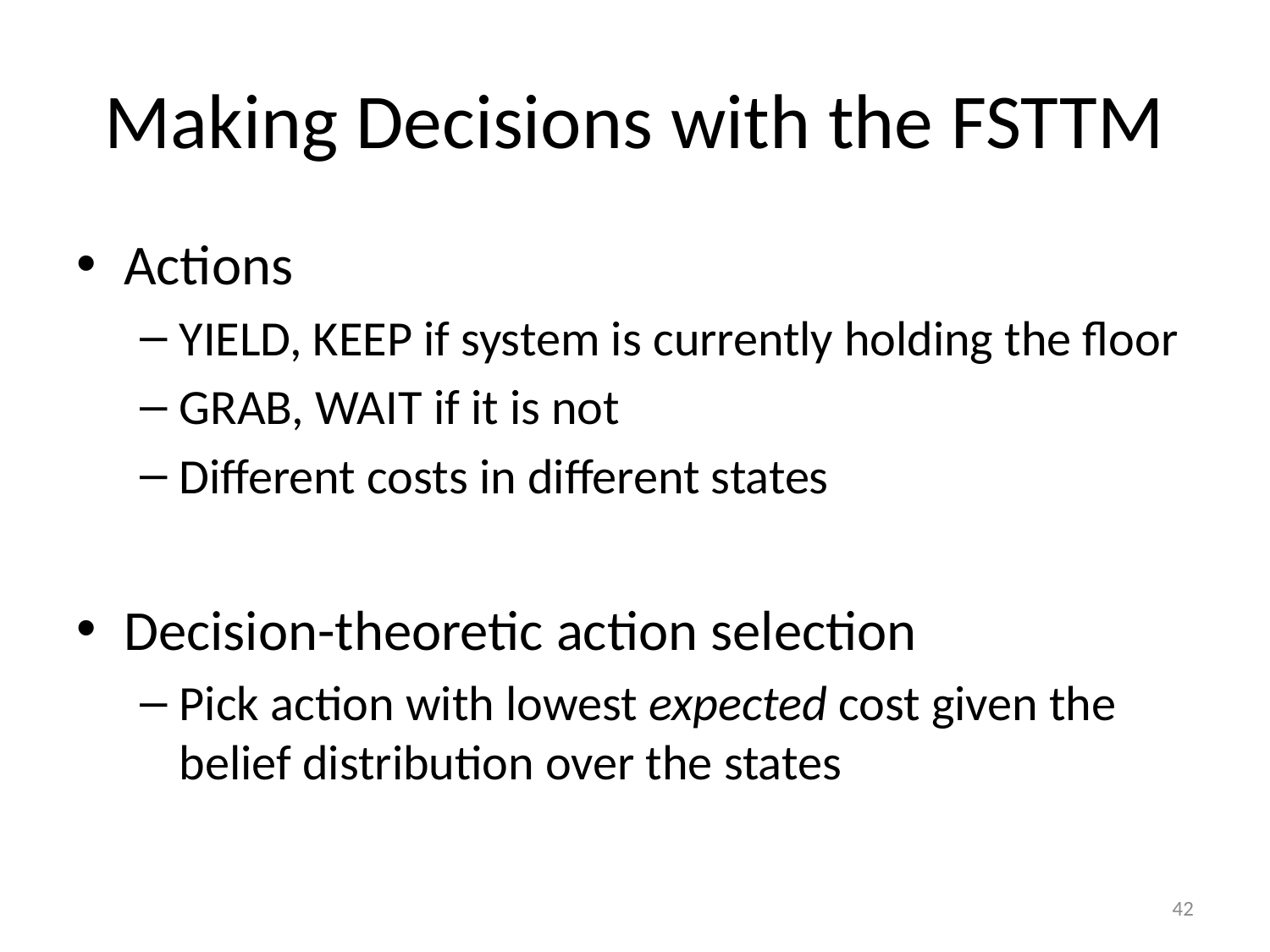

# Making Decisions with the FSTTM
Actions
YIELD, KEEP if system is currently holding the floor
GRAB, WAIT if it is not
Different costs in different states

Decision-theoretic action selection
Pick action with lowest expected cost given the belief distribution over the states
42